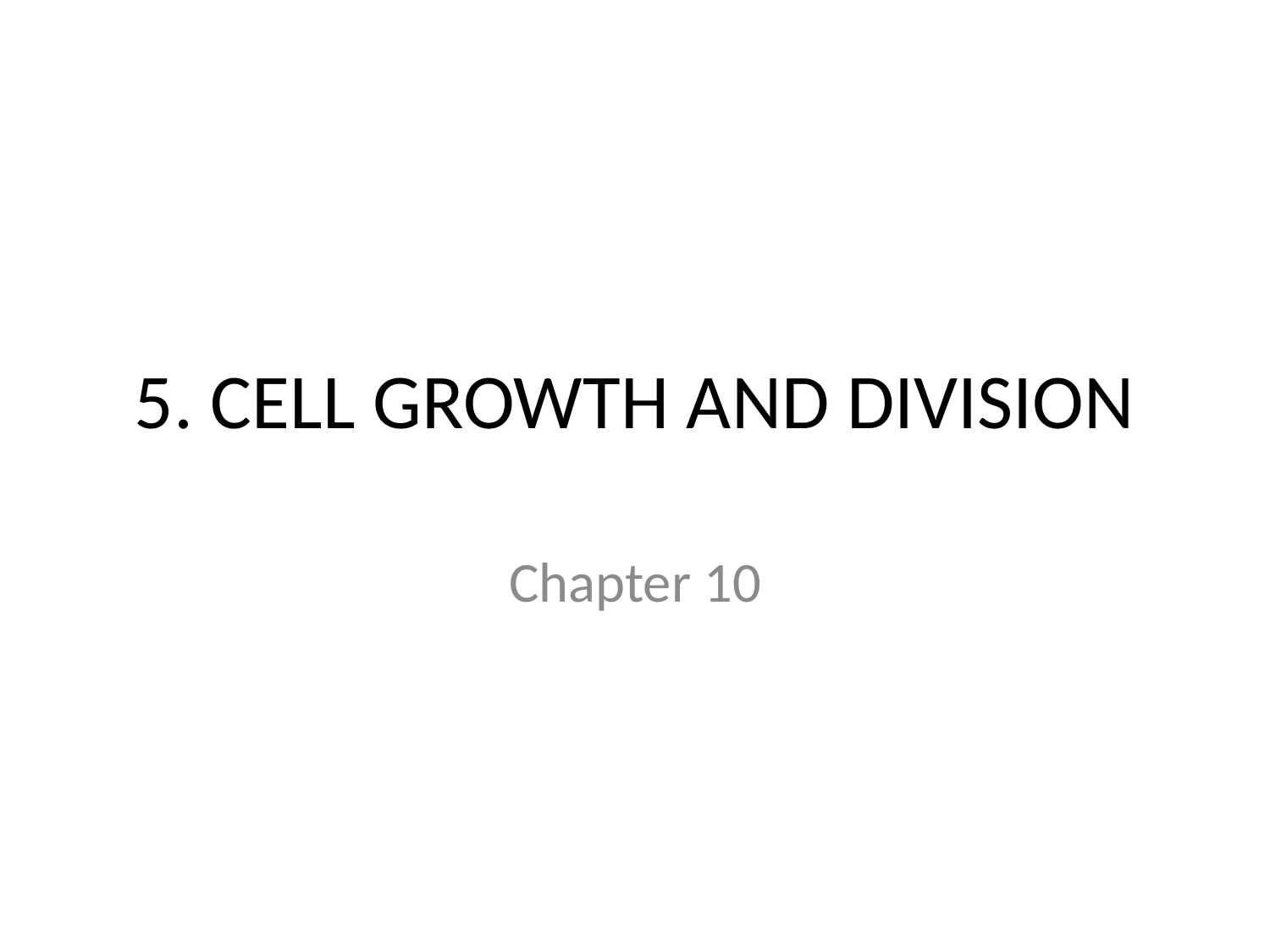

# 5. CELL GROWTH AND DIVISION
Chapter 10